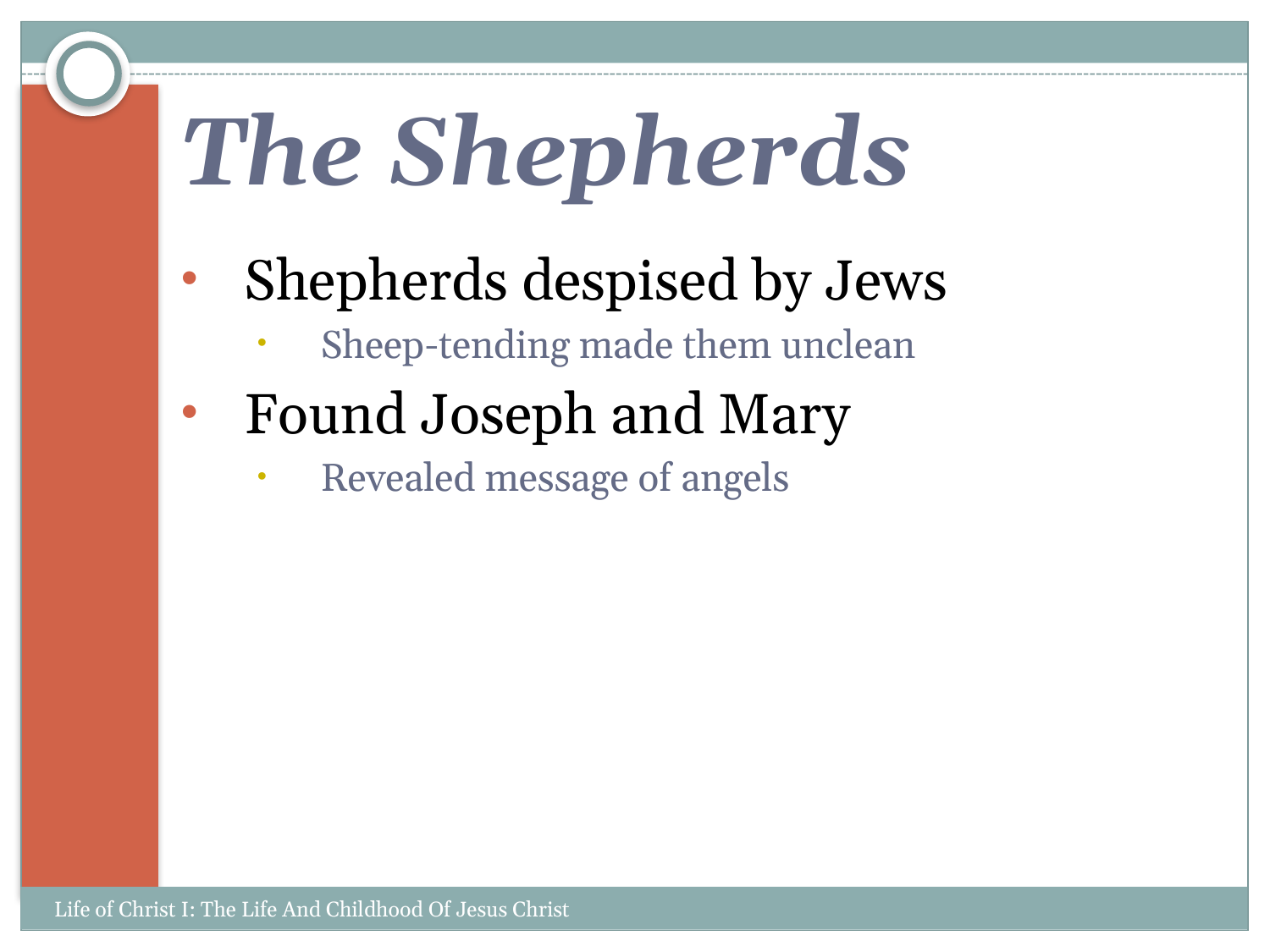

# The Shepherds
Shepherds despised by Jews
Sheep-tending made them unclean
Found Joseph and Mary
Revealed message of angels
Life of Christ I: The Life And Childhood Of Jesus Christ